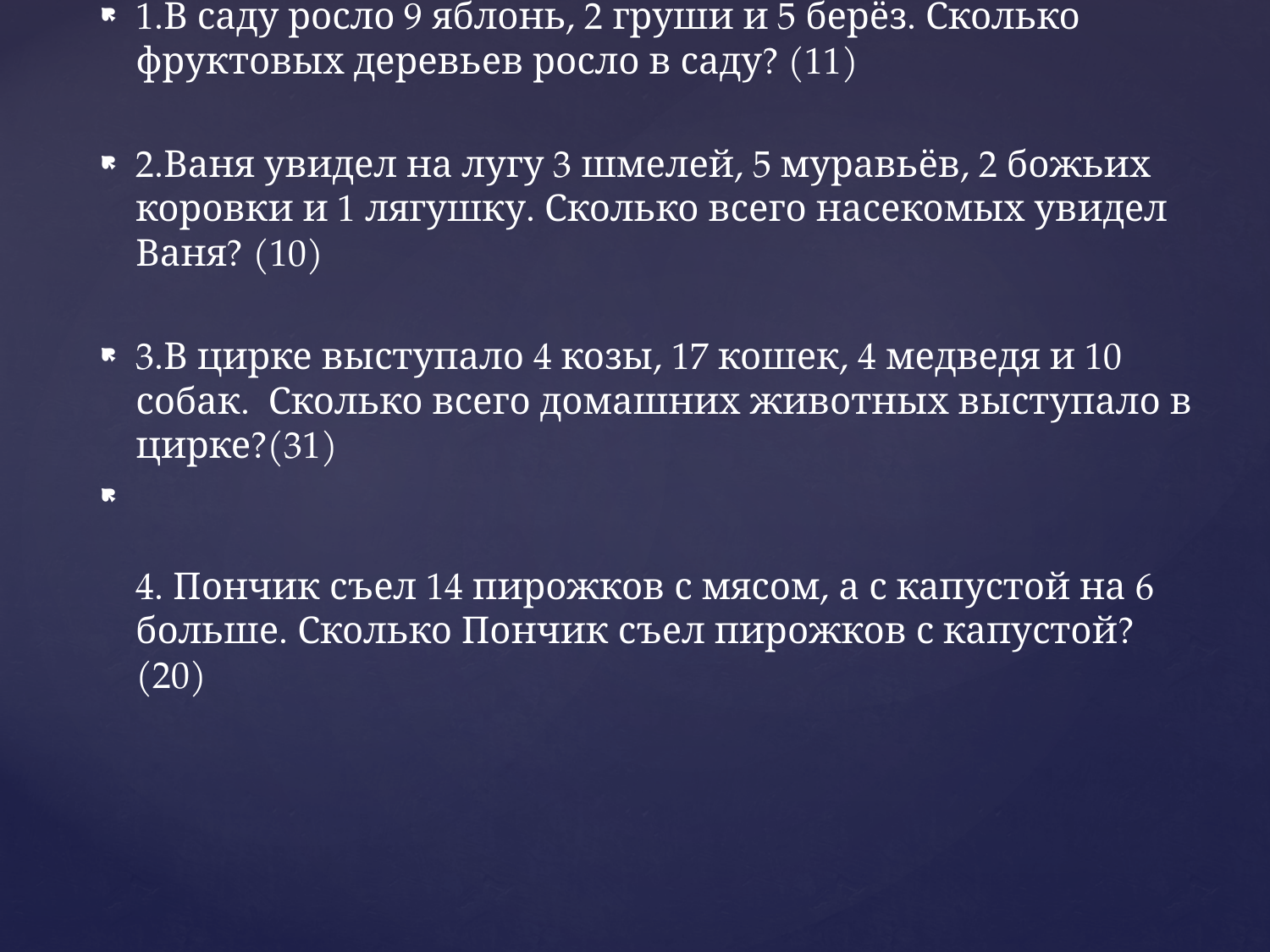

1.В саду росло 9 яблонь, 2 груши и 5 берёз. Сколько фруктовых деревьев росло в саду? (11)

2.Ваня увидел на лугу 3 шмелей, 5 муравьёв, 2 божьих коровки и 1 лягушку. Сколько всего насекомых увидел Ваня? (10)

3.В цирке выступало 4 козы, 17 кошек, 4 медведя и 10 собак.  Сколько всего домашних животных выступало в
цирке?(31)
4. Пончик съел 14 пирожков с мясом, а с капустой на 6 больше. Сколько Пончик съел пирожков с капустой? (20)